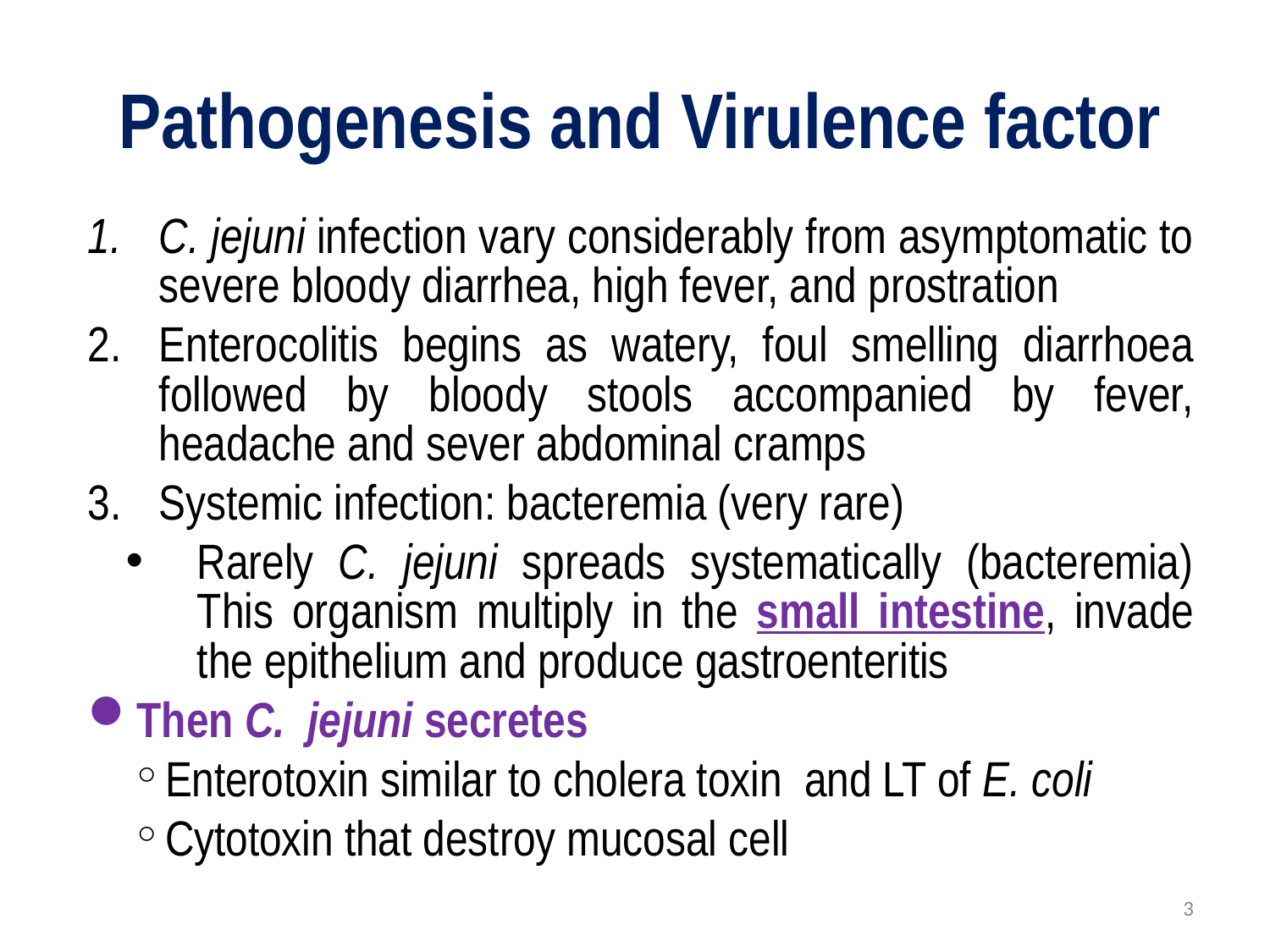

# Pathogenesis and Virulence factor
C. jejuni infection vary considerably from asymptomatic to severe bloody diarrhea, high fever, and prostration
Enterocolitis begins as watery, foul smelling diarrhoea followed by bloody stools accompanied by fever, headache and sever abdominal cramps
Systemic infection: bacteremia (very rare)
Rarely C. jejuni spreads systematically (bacteremia) This organism multiply in the small intestine, invade the epithelium and produce gastroenteritis
Then C.  jejuni secretes
Enterotoxin similar to cholera toxin  and LT of E. coli
Cytotoxin that destroy mucosal cell

3